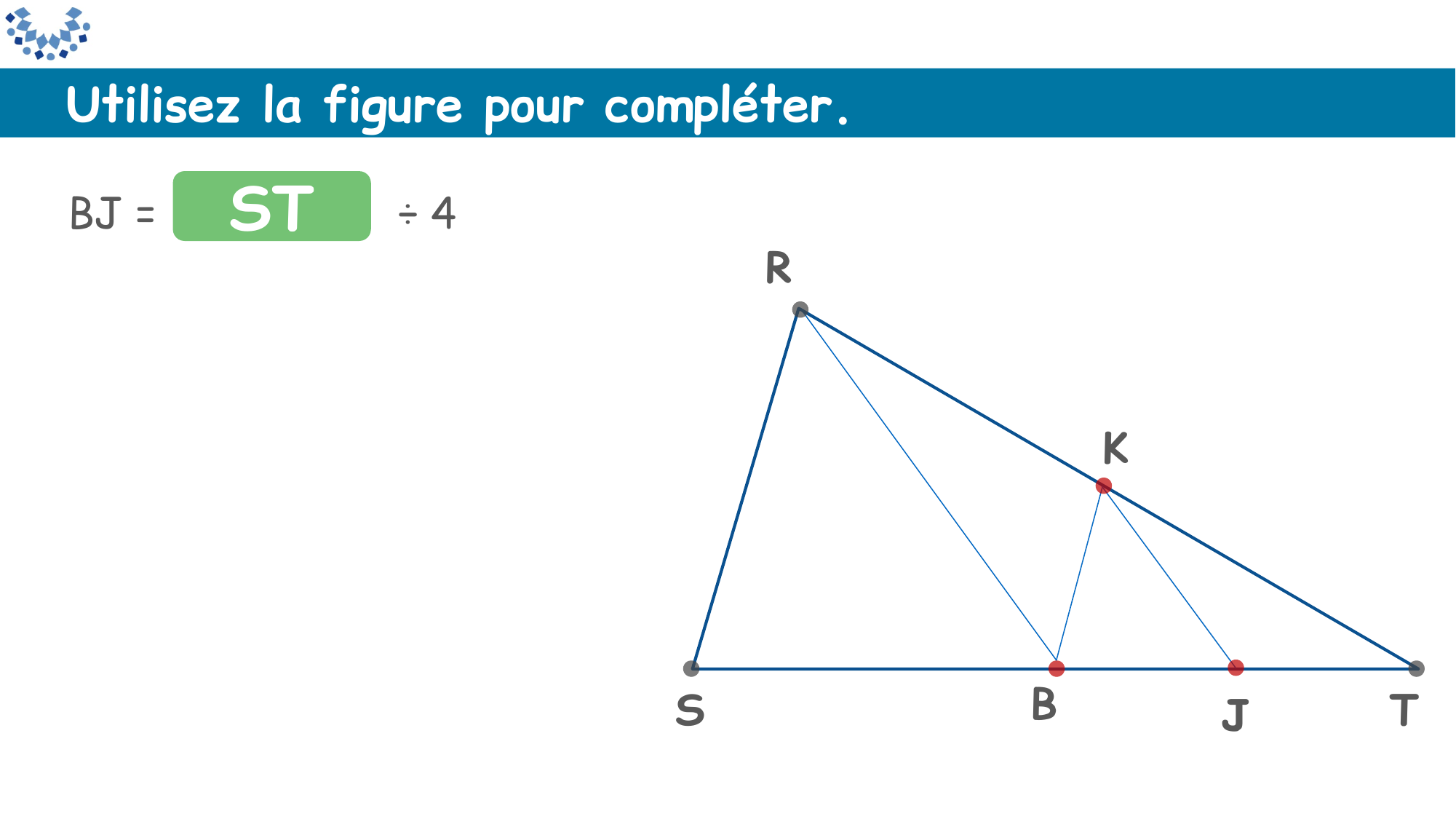

Utilisez la figure pour compléter.
BJ =                   ÷ 4
ST
R

K

B
S
T
J